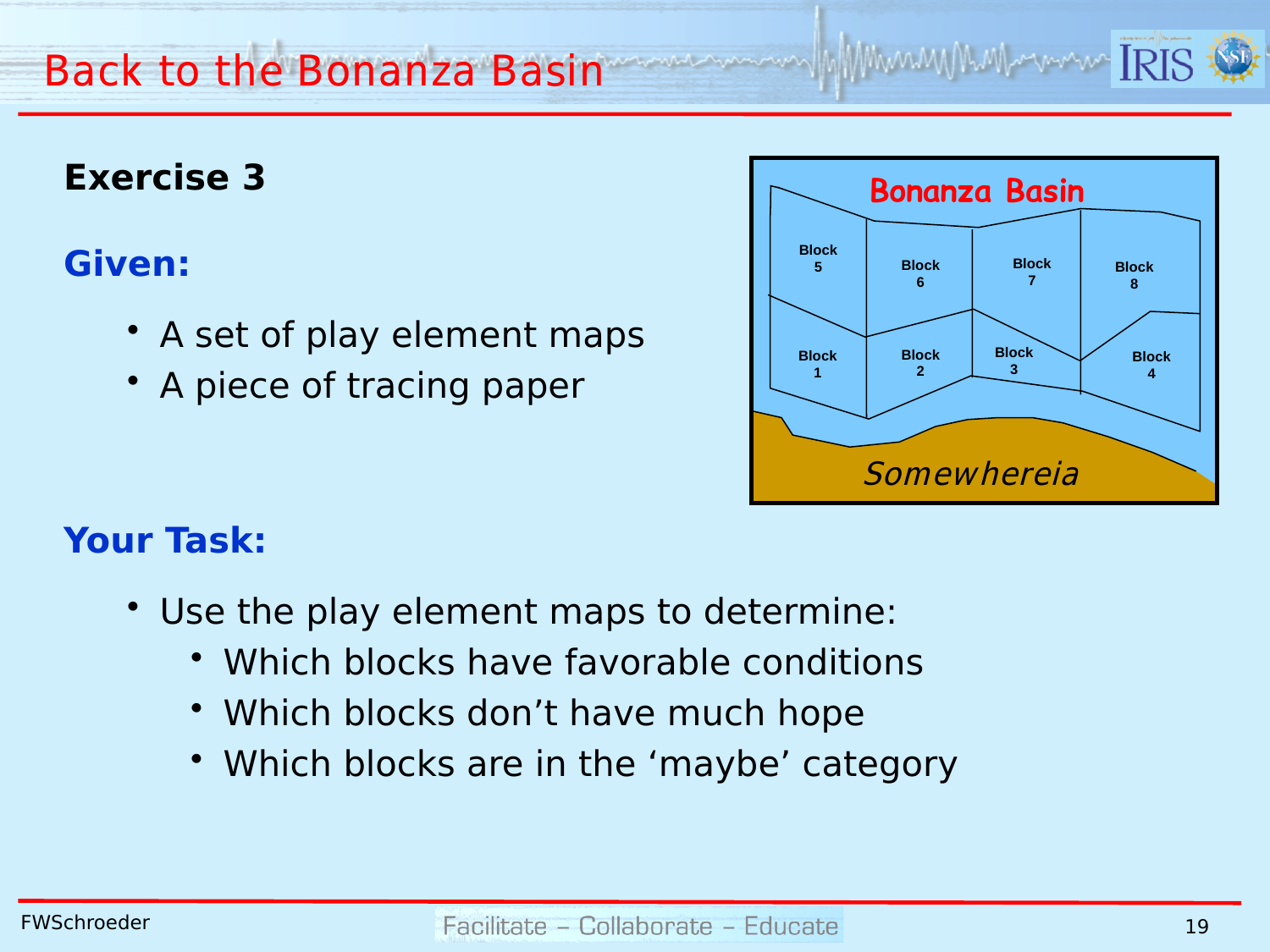

# Back to the Bonanza Basin
Exercise 3

Given:

A set of play element maps
A piece of tracing paper

Bonanza Basin

Block
5
Block
7
Block
6
Block
8

Block
3
Block
2
Block
1
Block
4

Somewhereia
Your Task:

Use the play element maps to determine:
Which blocks have favorable conditions
Which blocks don’t have much hope
Which blocks are in the ‘maybe’ category